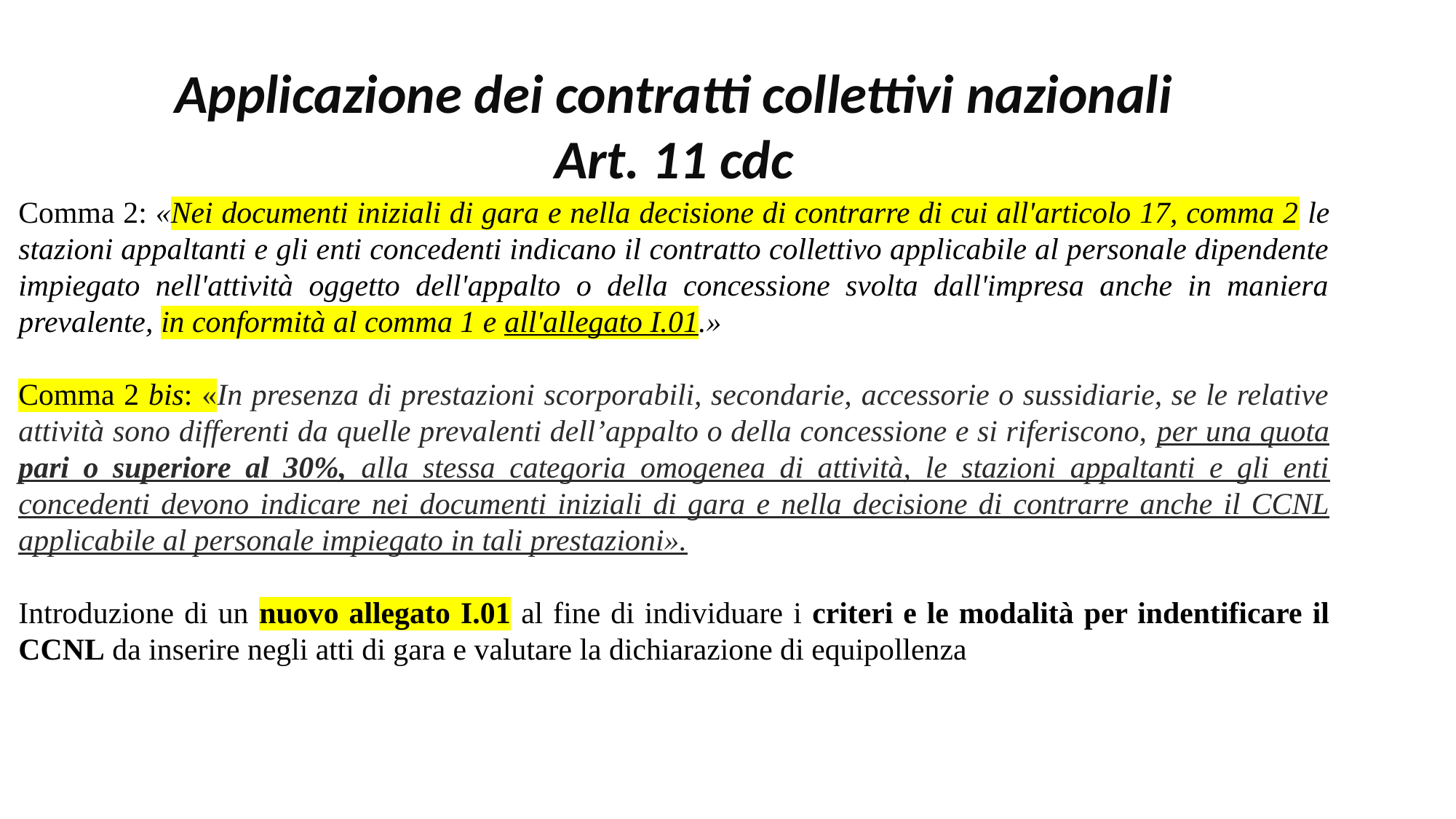

Applicazione dei contratti collettivi nazionali Art. 11 cdc

Comma 2: «Nei documenti iniziali di gara e nella decisione di contrarre di cui all'articolo 17, comma 2 le stazioni appaltanti e gli enti concedenti indicano il contratto collettivo applicabile al personale dipendente impiegato nell'attività oggetto dell'appalto o della concessione svolta dall'impresa anche in maniera prevalente, in conformità al comma 1 e all'allegato I.01.»

Comma 2 bis: «In presenza di prestazioni scorporabili, secondarie, accessorie o sussidiarie, se le relative attività sono differenti da quelle prevalenti dell’appalto o della concessione e si riferiscono, per una quota pari o superiore al 30%, alla stessa categoria omogenea di attività, le stazioni appaltanti e gli enti concedenti devono indicare nei documenti iniziali di gara e nella decisione di contrarre anche il CCNL applicabile al personale impiegato in tali prestazioni».

Introduzione di un nuovo allegato I.01 al fine di individuare i criteri e le modalità per indentificare il CCNL da inserire negli atti di gara e valutare la dichiarazione di equipollenza